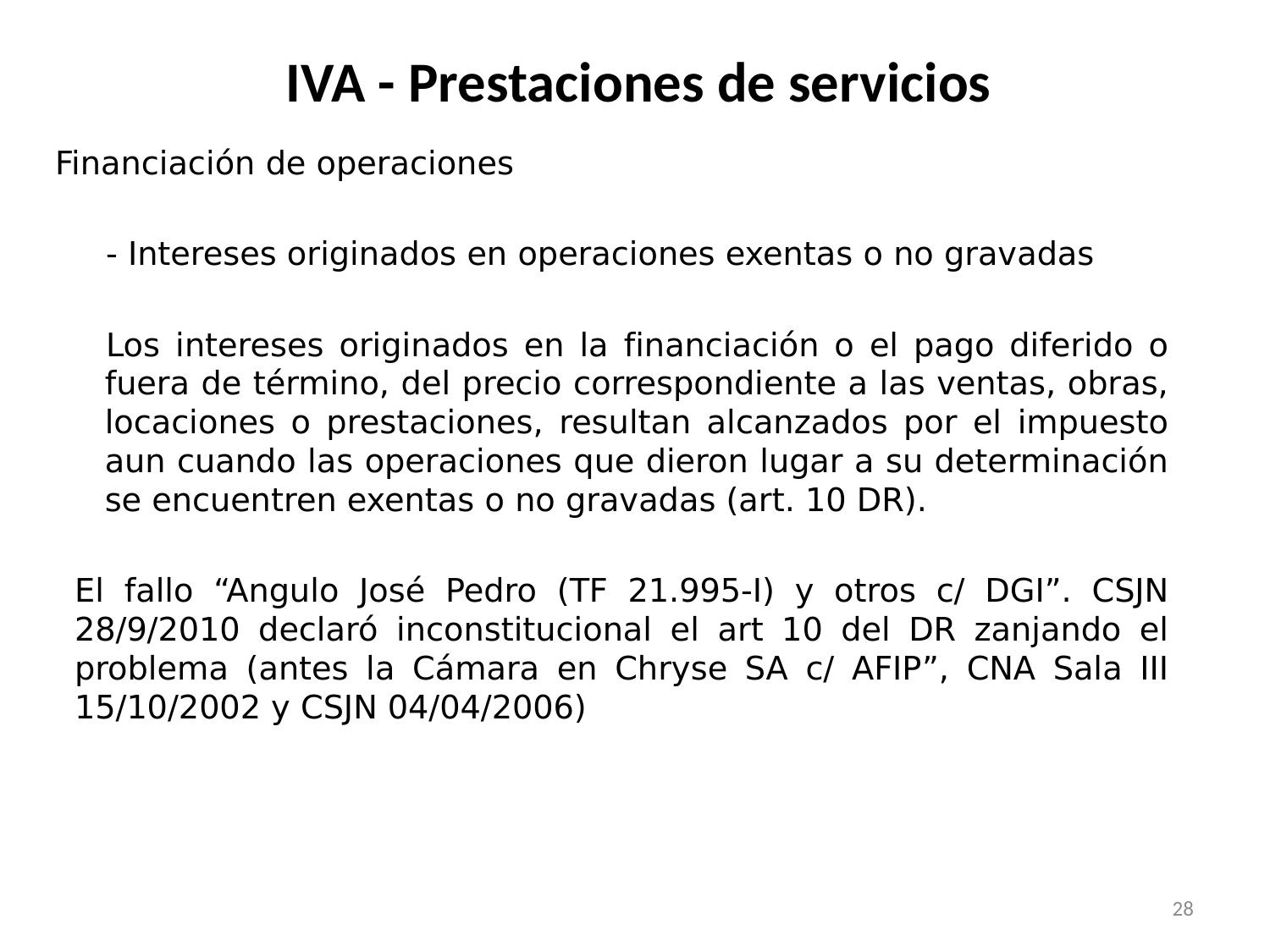

# IVA - Prestaciones de servicios
Financiación de operaciones

- Intereses originados en operaciones exentas o no gravadas

Los intereses originados en la financiación o el pago diferido o fuera de término, del precio correspondiente a las ventas, obras, locaciones o prestaciones, resultan alcanzados por el impuesto aun cuando las operaciones que dieron lugar a su determinación se encuentren exentas o no gravadas (art. 10 DR).

El fallo “Angulo José Pedro (TF 21.995-I) y otros c/ DGI”. CSJN 28/9/2010 declaró inconstitucional el art 10 del DR zanjando el problema (antes la Cámara en Chryse SA c/ AFIP”, CNA Sala III 15/10/2002 y CSJN 04/04/2006)

28